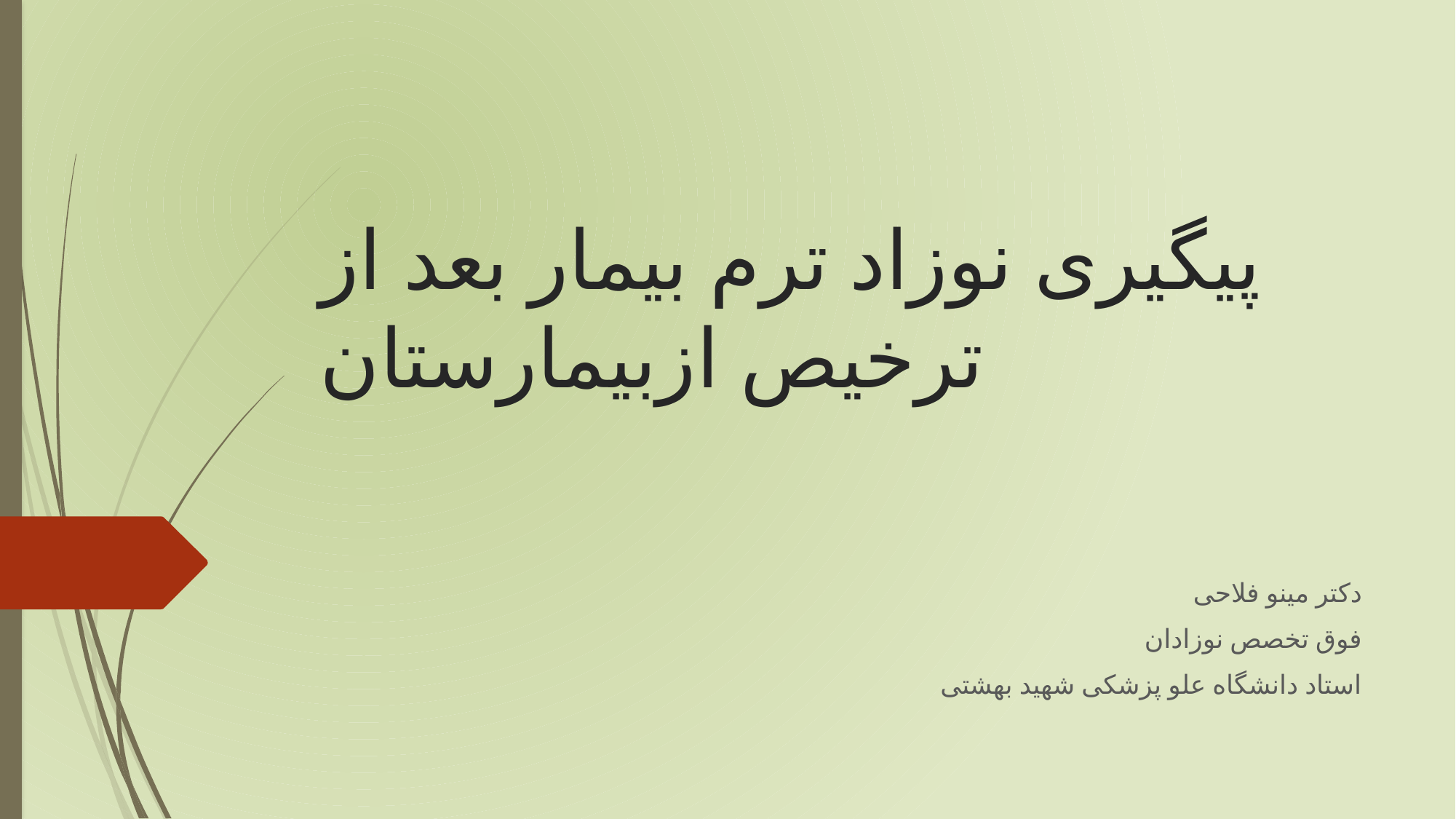

# پیگیری نوزاد ترم بیمار بعد از ترخیص ازبیمارستان
دکتر مینو فلاحی
فوق تخصص نوزادان
استاد دانشگاه علو پزشکی شهید بهشتی